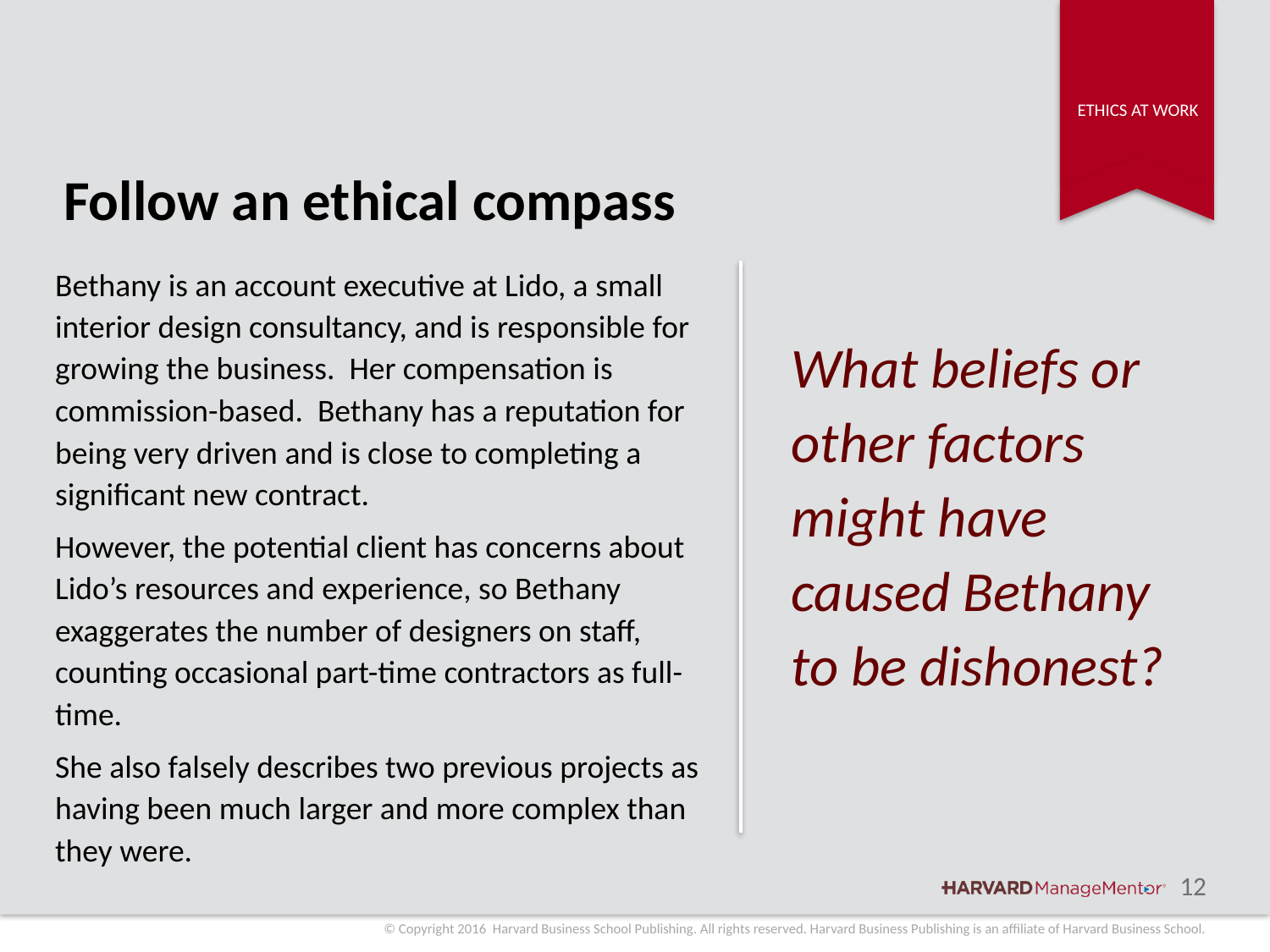

# Follow an ethical compass
Bethany is an account executive at Lido, a small interior design consultancy, and is responsible for growing the business.  Her compensation is commission-based.  Bethany has a reputation for being very driven and is close to completing a significant new contract.
However, the potential client has concerns about Lido’s resources and experience, so Bethany exaggerates the number of designers on staff, counting occasional part-time contractors as full-time.
She also falsely describes two previous projects as having been much larger and more complex than they were.
What beliefs or other factors might have caused Bethany to be dishonest?